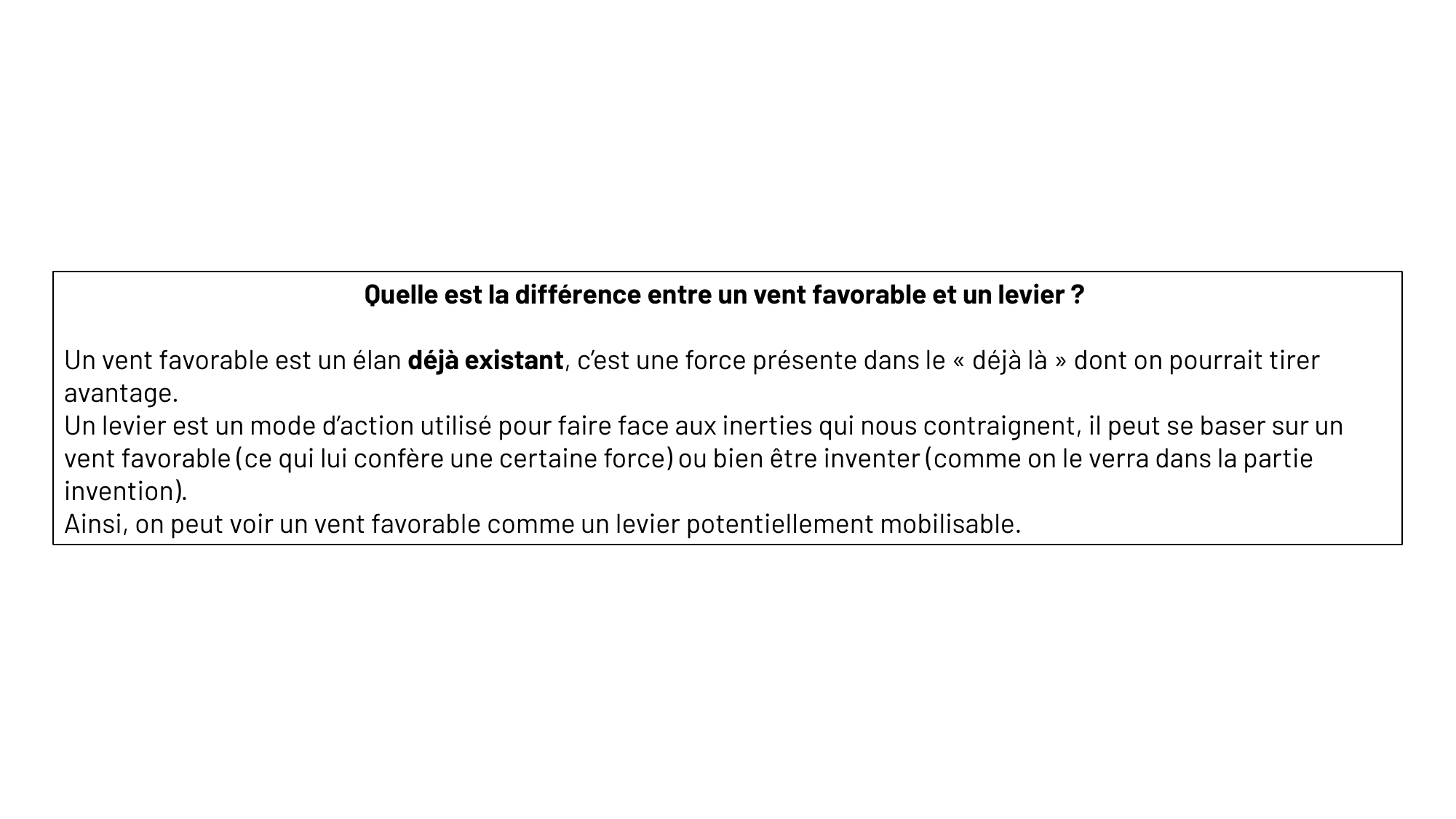

Quelle est la différence entre un vent favorable et un levier ?

Un vent favorable est un élan déjà existant, c’est une force présente dans le « déjà là » dont on pourrait tirer avantage.
Un levier est un mode d’action utilisé pour faire face aux inerties qui nous contraignent, il peut se baser sur un vent favorable (ce qui lui confère une certaine force) ou bien être inventer (comme on le verra dans la partie invention).
Ainsi, on peut voir un vent favorable comme un levier potentiellement mobilisable.